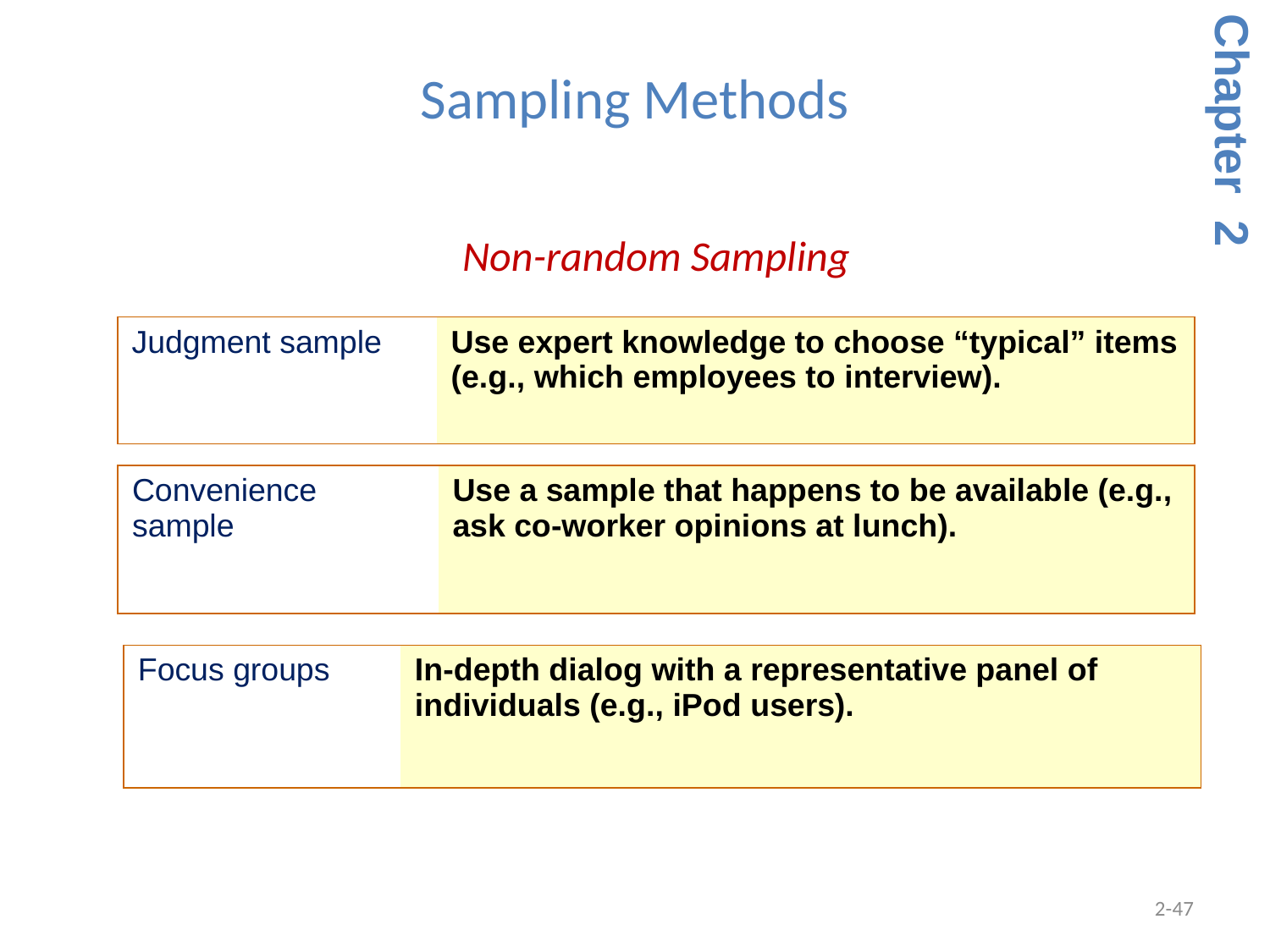

Sampling Methods
Chapter  2
Non-random Sampling
| Judgment sample | Use expert knowledge to choose “typical” items (e.g., which employees to interview). |
| --- | --- |
| Convenience sample | Use a sample that happens to be available (e.g., ask co-worker opinions at lunch). |
| --- | --- |
| Focus groups | In-depth dialog with a representative panel of individuals (e.g., iPod users). |
| --- | --- |
2-47